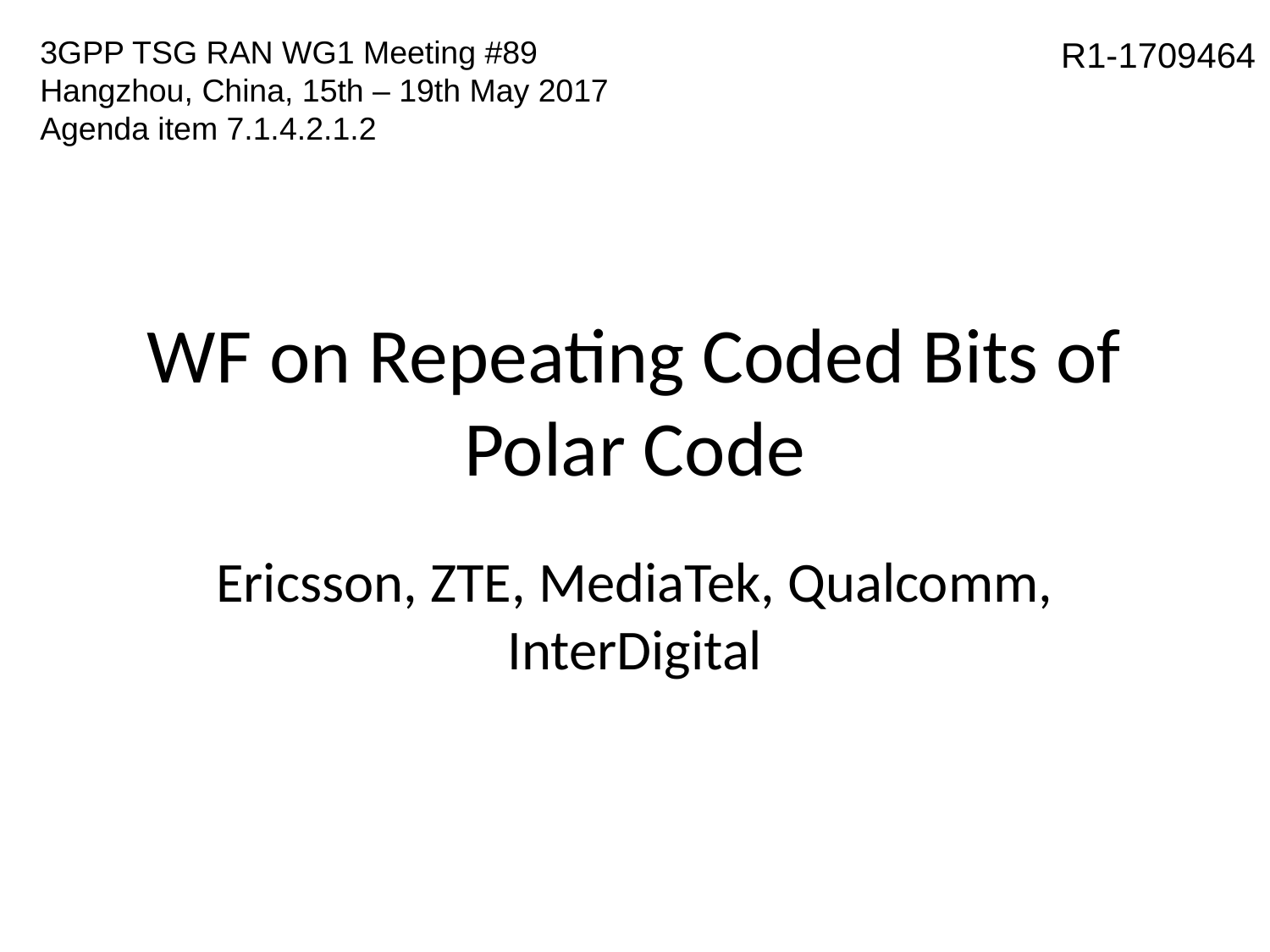

3GPP TSG RAN WG1 Meeting #89
Hangzhou, China, 15th – 19th May 2017
Agenda item 7.1.4.2.1.2
R1-1709464
# WF on Repeating Coded Bits of Polar Code
Ericsson, ZTE, MediaTek, Qualcomm, InterDigital